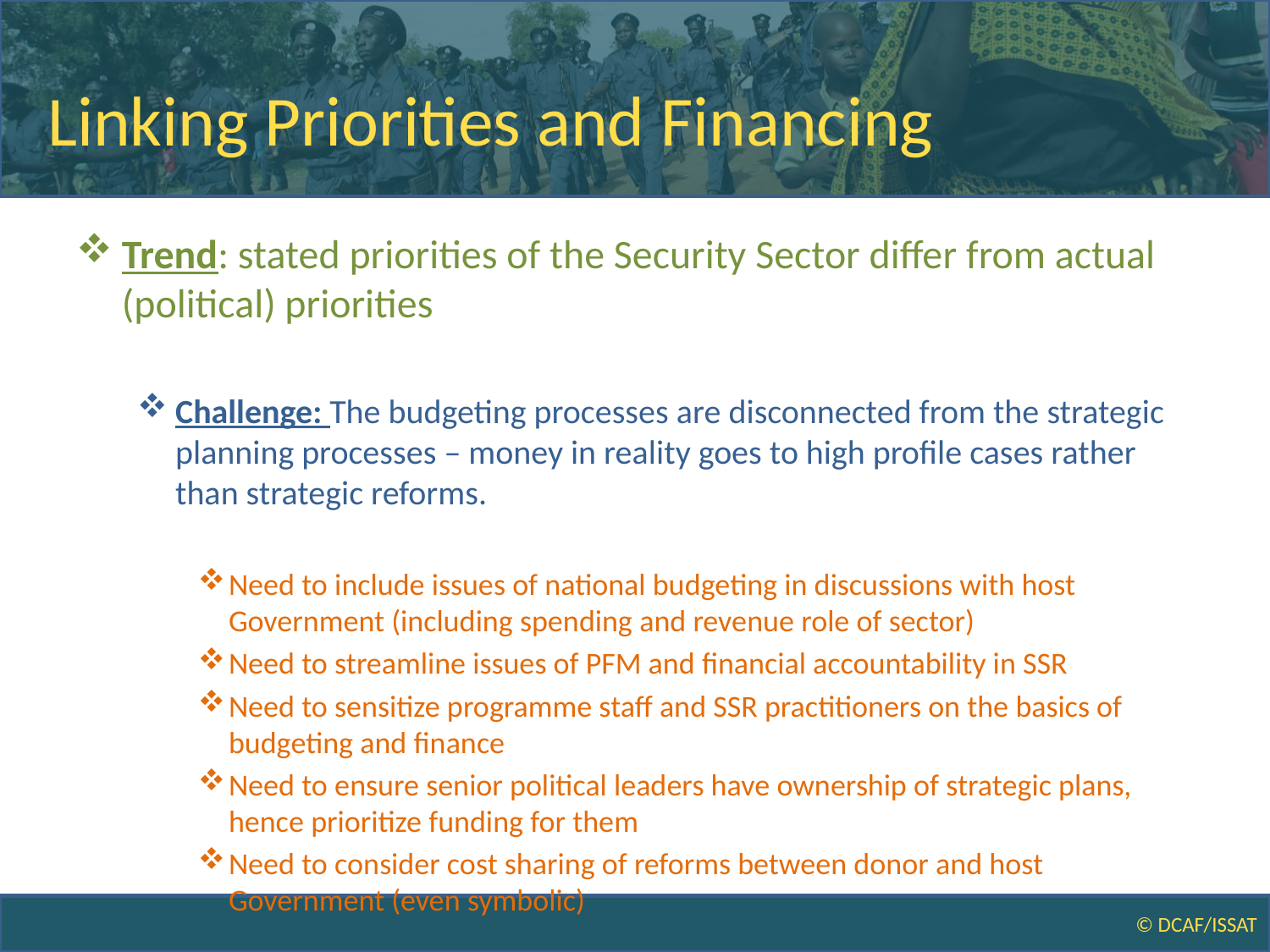

# Linking Priorities and Financing
Trend: stated priorities of the Security Sector differ from actual (political) priorities

Challenge: The budgeting processes are disconnected from the strategic planning processes – money in reality goes to high profile cases rather than strategic reforms.

Need to include issues of national budgeting in discussions with host Government (including spending and revenue role of sector)
Need to streamline issues of PFM and financial accountability in SSR
Need to sensitize programme staff and SSR practitioners on the basics of budgeting and finance
Need to ensure senior political leaders have ownership of strategic plans, hence prioritize funding for them
Need to consider cost sharing of reforms between donor and host Government (even symbolic)